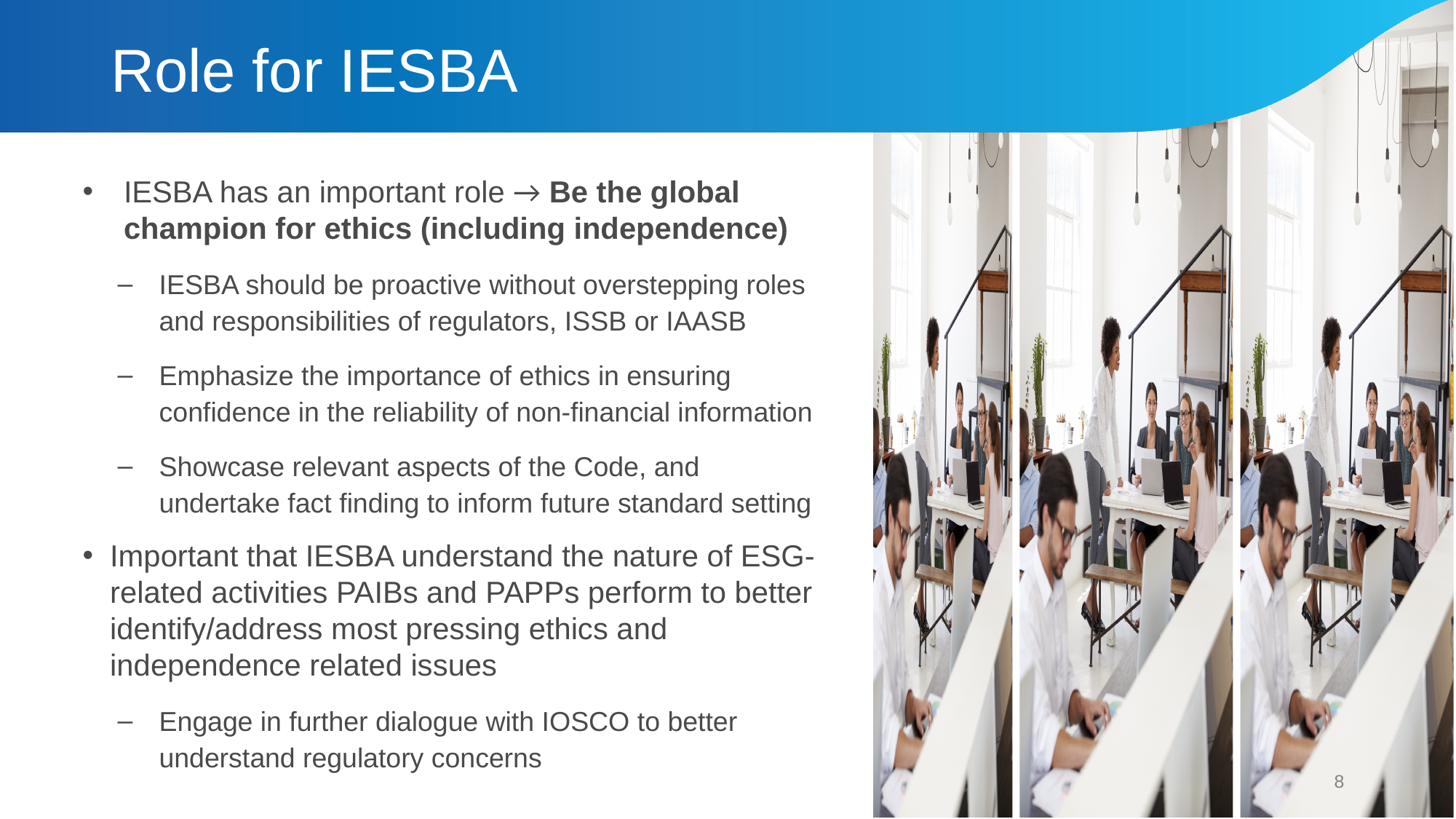

# Role for IESBA
IESBA has an important role → Be the global champion for ethics (including independence)
IESBA should be proactive without overstepping roles and responsibilities of regulators, ISSB or IAASB
Emphasize the importance of ethics in ensuring confidence in the reliability of non-financial information
Showcase relevant aspects of the Code, and undertake fact finding to inform future standard setting
Important that IESBA understand the nature of ESG-related activities PAIBs and PAPPs perform to better identify/address most pressing ethics and independence related issues
Engage in further dialogue with IOSCO to better understand regulatory concerns

8